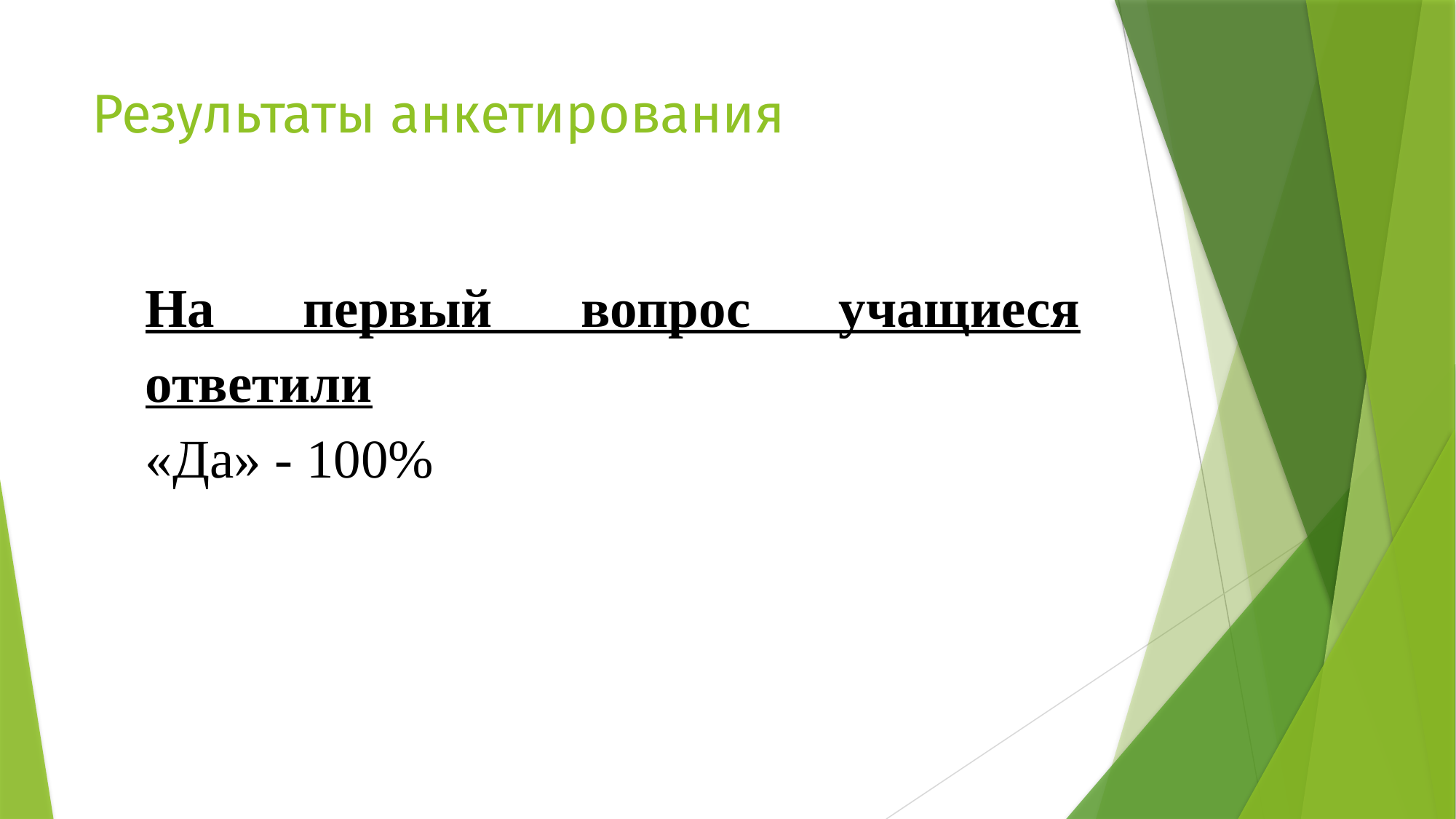

# Результаты анкетирования
На первый вопрос учащиеся ответили
«Да» - 100%